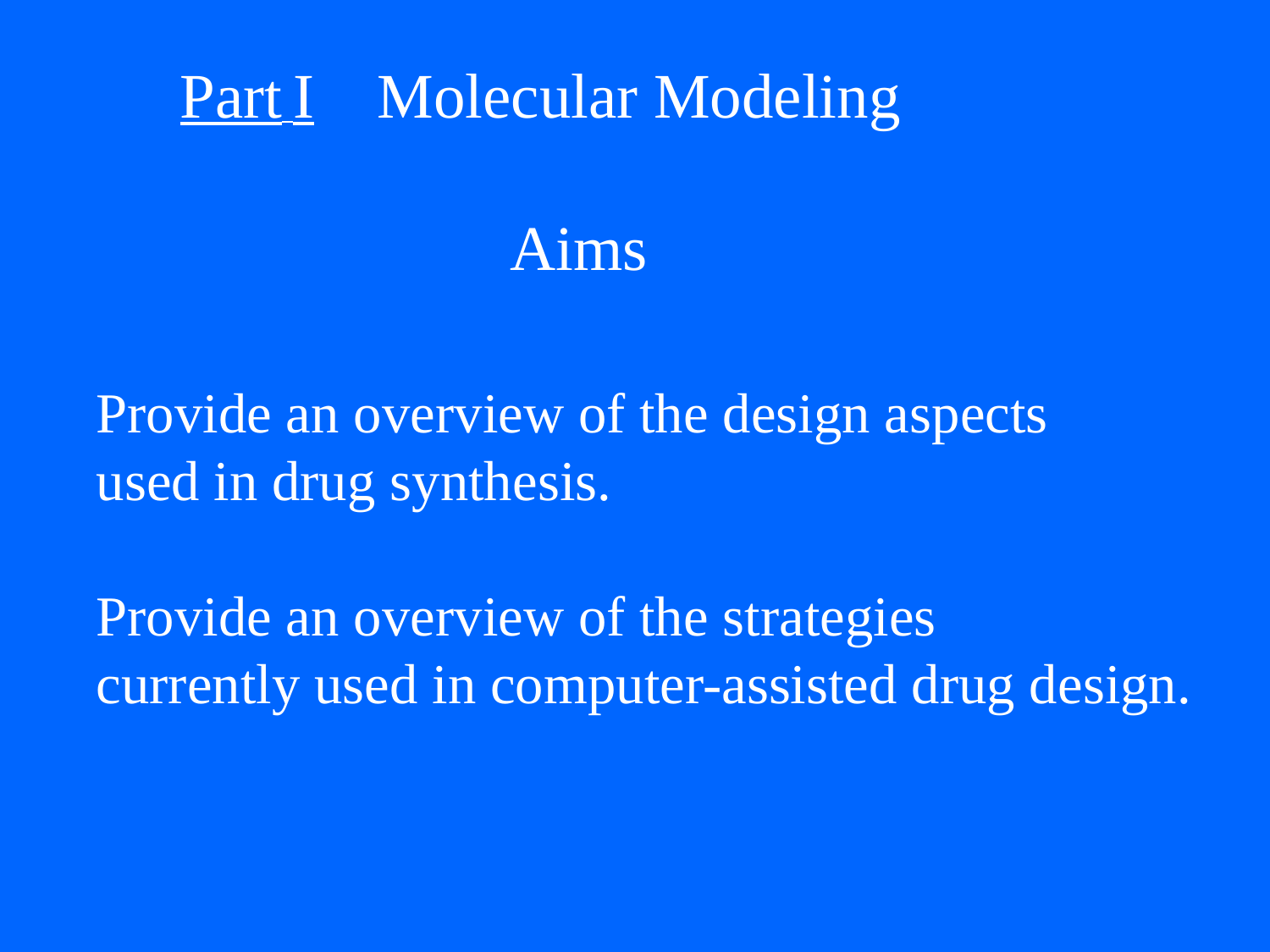

Part I    Molecular Modeling
Aims
Provide an overview of the design aspects
used in drug synthesis.

Provide an overview of the strategies
currently used in computer-assisted drug design.